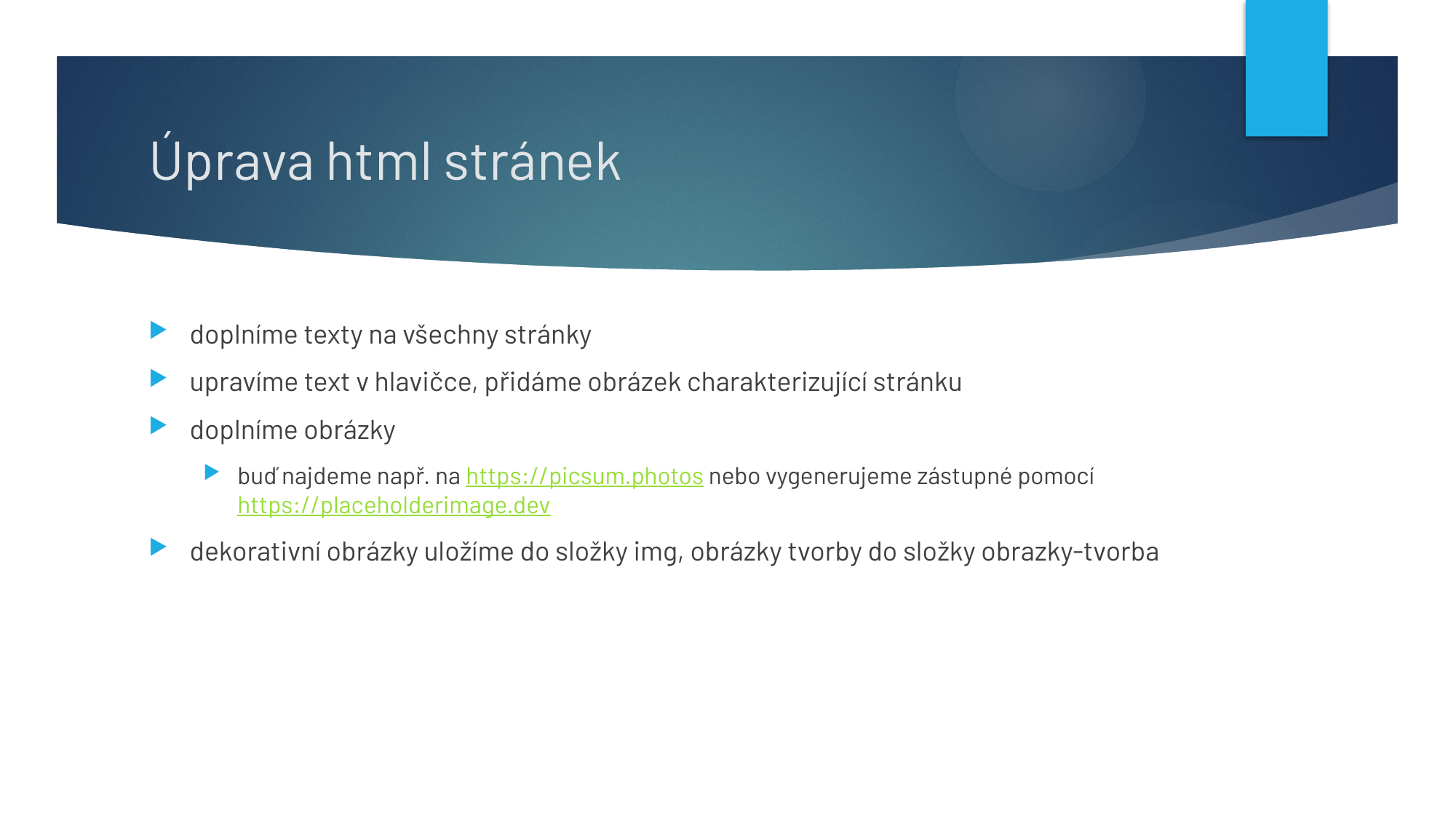

# Úprava html stránek
doplníme texty na všechny stránky
upravíme text v hlavičce, přidáme obrázek charakterizující stránku
doplníme obrázky
buď najdeme např. na https://picsum.photos nebo vygenerujeme zástupné pomocí https://placeholderimage.dev
dekorativní obrázky uložíme do složky img, obrázky tvorby do složky obrazky-tvorba